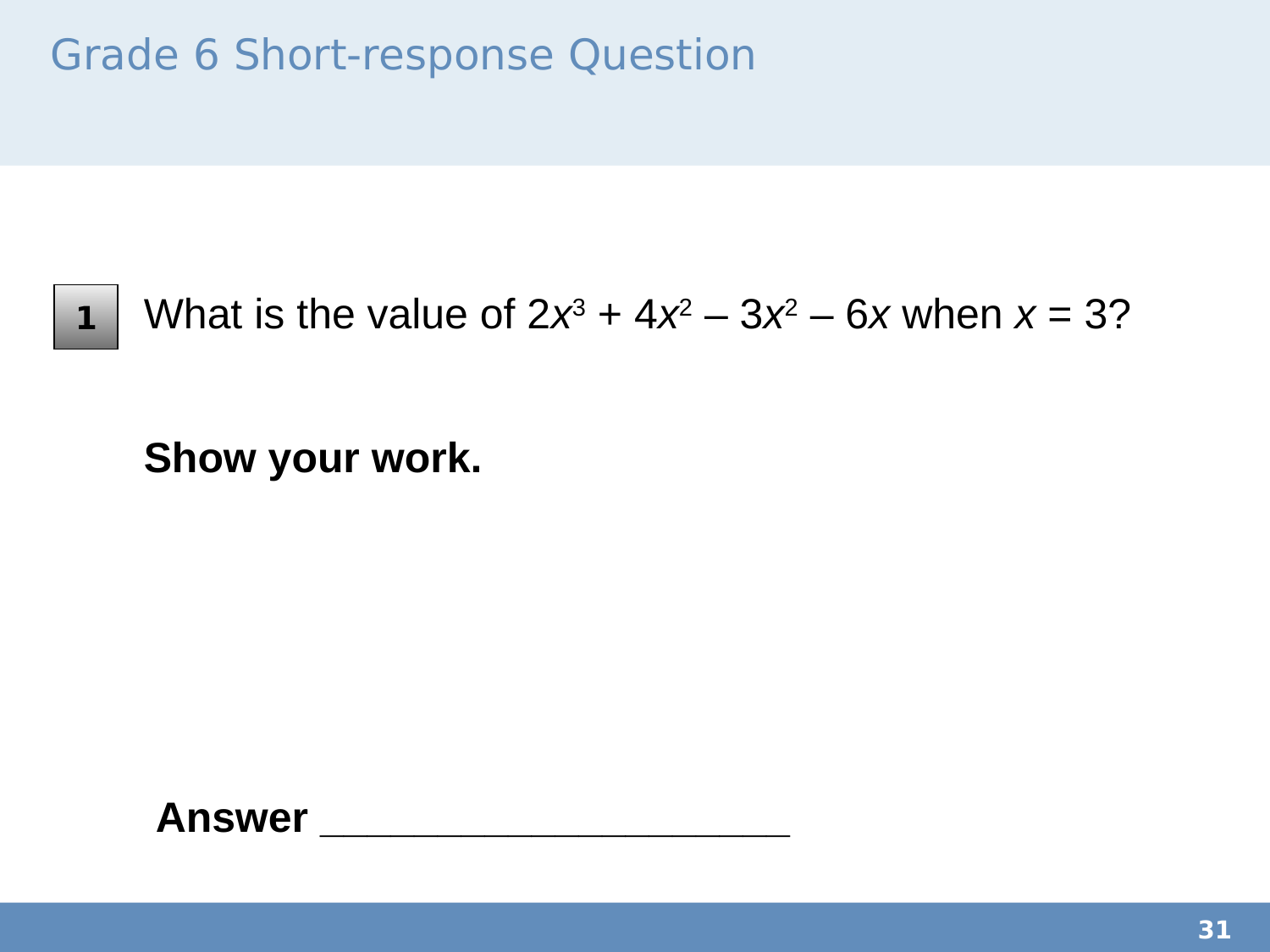

# Grade 6 Short-response Question

What is the value of 2x3 + 4x2 – 3x2 – 6x when x = 3?

Show your work.

 Answer ____________________
1
31